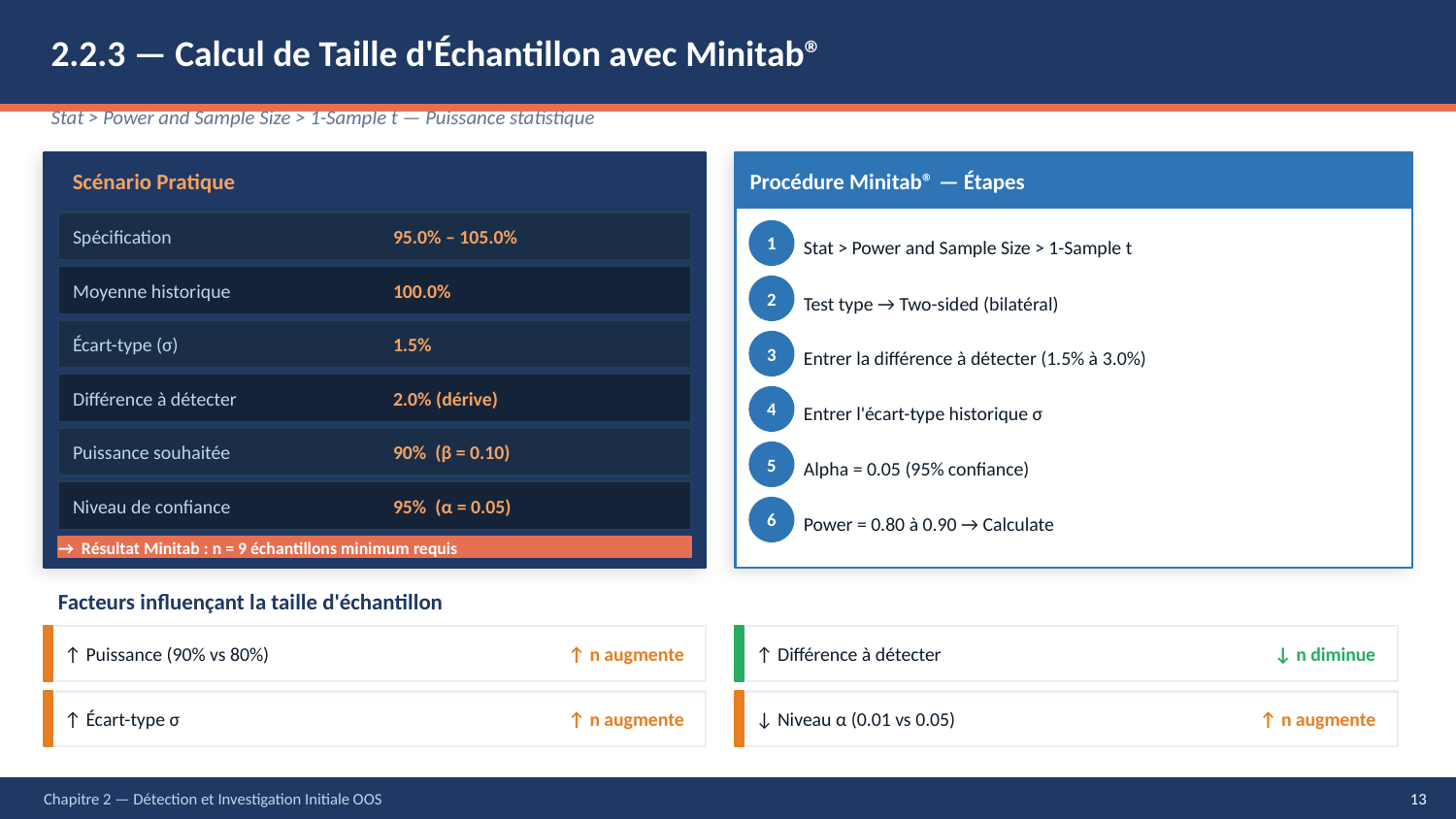

2.2.3 — Calcul de Taille d'Échantillon avec Minitab®

Stat > Power and Sample Size > 1-Sample t — Puissance statistique

Procédure Minitab® — Étapes
Scénario Pratique

Spécification
95.0% – 105.0%

1
Stat > Power and Sample Size > 1-Sample t

Moyenne historique
100.0%

2
Test type → Two-sided (bilatéral)

Écart-type (σ)
1.5%

3
Entrer la différence à détecter (1.5% à 3.0%)

Différence à détecter
2.0% (dérive)

4
Entrer l'écart-type historique σ

Puissance souhaitée
90%  (β = 0.10)

5
Alpha = 0.05 (95% confiance)

Niveau de confiance
95%  (α = 0.05)

6
Power = 0.80 à 0.90 → Calculate

→  Résultat Minitab : n = 9 échantillons minimum requis
Facteurs influençant la taille d'échantillon

↑ Puissance (90% vs 80%)
↑ n augmente

↑ Différence à détecter
↓ n diminue

↑ Écart-type σ
↑ n augmente

↓ Niveau α (0.01 vs 0.05)
↑ n augmente

Chapitre 2 — Détection et Investigation Initiale OOS
13